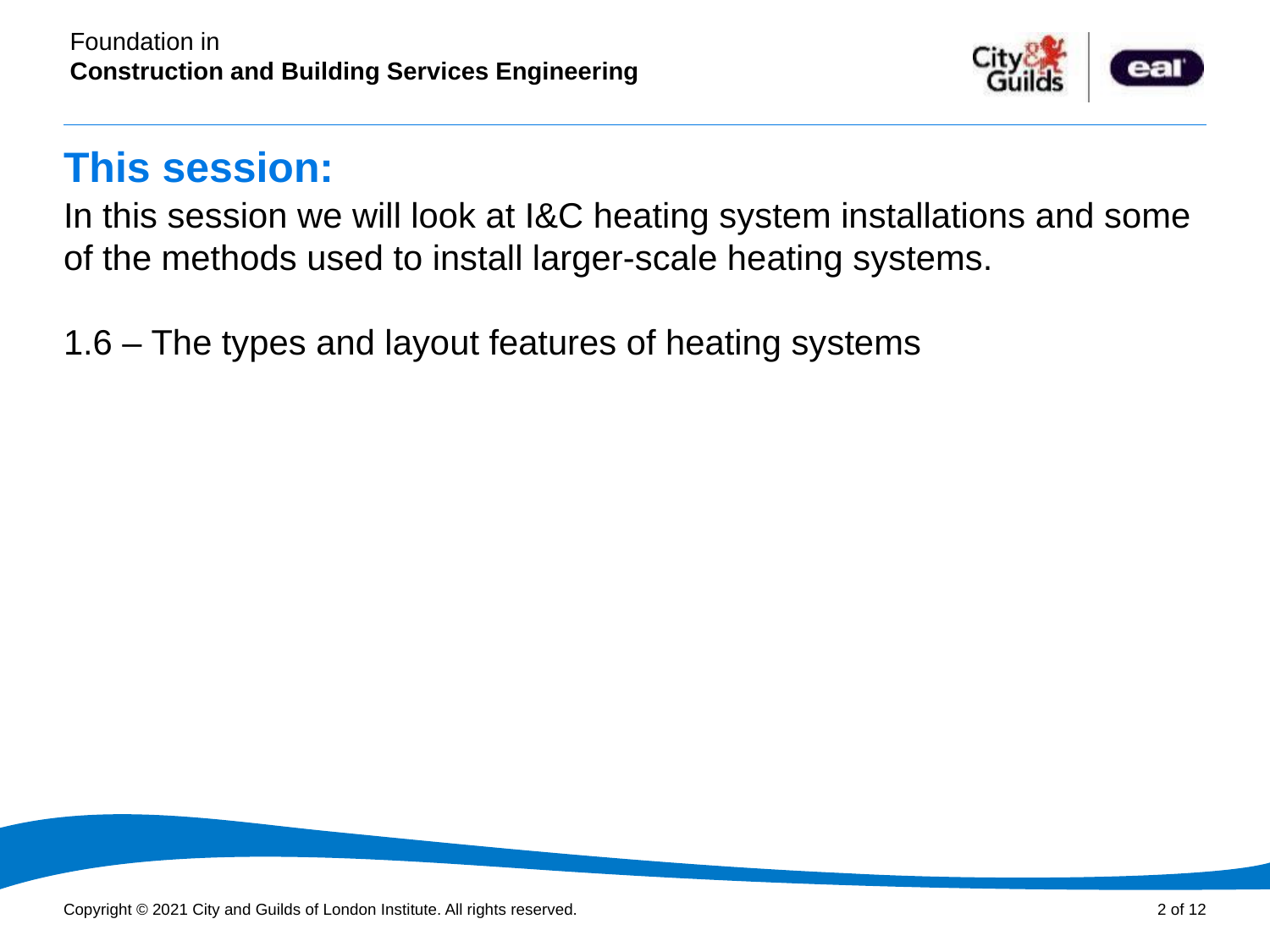

# This session:
In this session we will look at I&C heating system installations and some of the methods used to install larger-scale heating systems.

1.6 – The types and layout features of heating systems